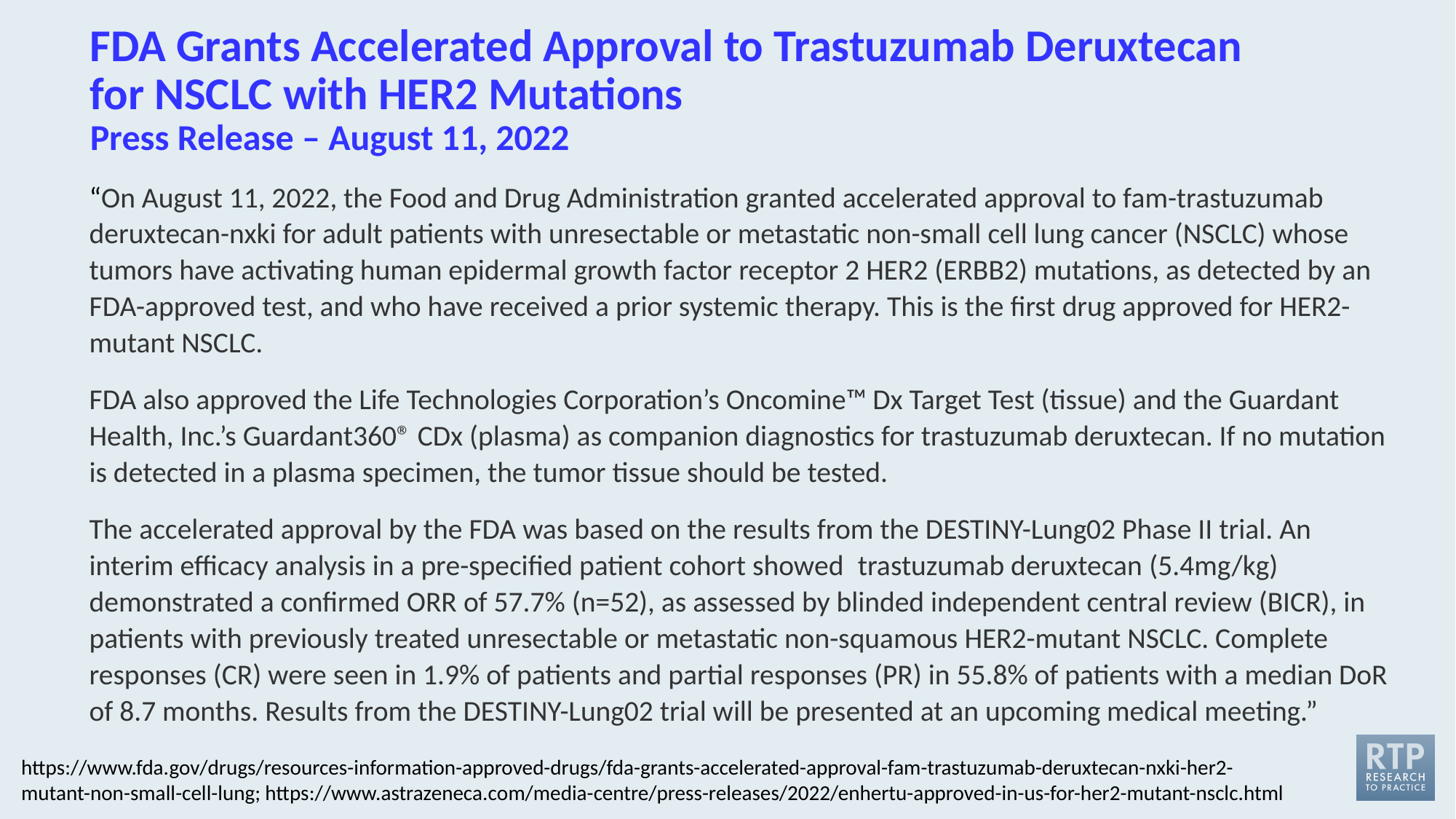

# FDA Grants Accelerated Approval to Trastuzumab Deruxtecan for NSCLC with HER2 Mutations Press Release – August 11, 2022
“On August 11, 2022, the Food and Drug Administration granted accelerated approval to fam-trastuzumab deruxtecan-nxki for adult patients with unresectable or metastatic non-small cell lung cancer (NSCLC) whose tumors have activating human epidermal growth factor receptor 2 HER2 (ERBB2) mutations, as detected by an FDA-approved test, and who have received a prior systemic therapy. This is the first drug approved for HER2-mutant NSCLC.
FDA also approved the Life Technologies Corporation’s Oncomine™ Dx Target Test (tissue) and the Guardant Health, Inc.’s Guardant360® CDx (plasma) as companion diagnostics for trastuzumab deruxtecan. If no mutation is detected in a plasma specimen, the tumor tissue should be tested.
The accelerated approval by the FDA was based on the results from the DESTINY-Lung02 Phase II trial. An interim efficacy analysis in a pre-specified patient cohort showed  trastuzumab deruxtecan (5.4mg/kg) demonstrated a confirmed ORR of 57.7% (n=52), as assessed by blinded independent central review (BICR), in patients with previously treated unresectable or metastatic non-squamous HER2-mutant NSCLC. Complete responses (CR) were seen in 1.9% of patients and partial responses (PR) in 55.8% of patients with a median DoR of 8.7 months. Results from the DESTINY-Lung02 trial will be presented at an upcoming medical meeting.”

https://www.fda.gov/drugs/resources-information-approved-drugs/fda-grants-accelerated-approval-fam-trastuzumab-deruxtecan-nxki-her2-mutant-non-small-cell-lung; https://www.astrazeneca.com/media-centre/press-releases/2022/enhertu-approved-in-us-for-her2-mutant-nsclc.html